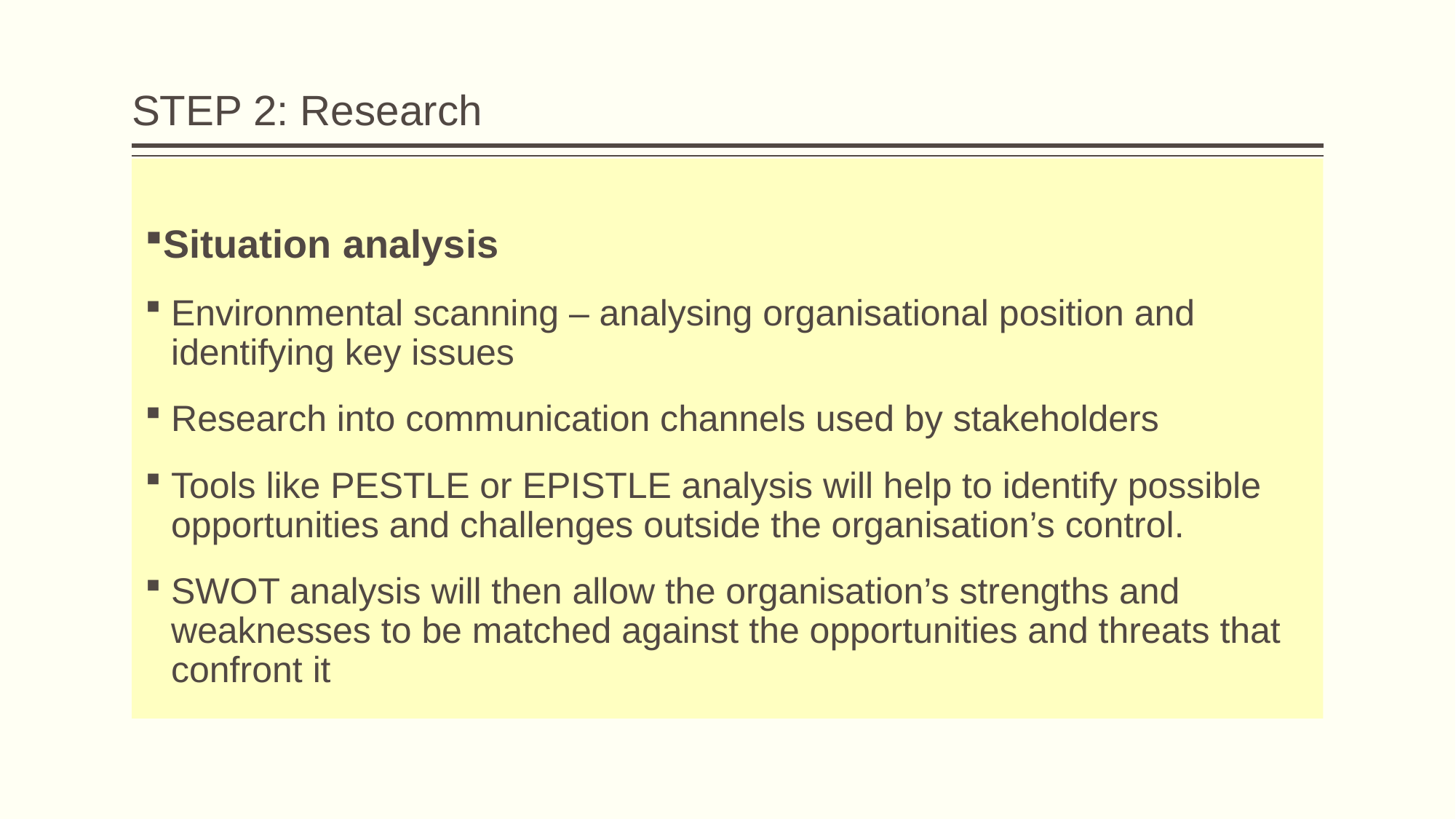

# STEP 2: Research

Situation analysis
Environmental scanning – analysing organisational position and identifying key issues
Research into communication channels used by stakeholders
Tools like PESTLE or EPISTLE analysis will help to identify possible opportunities and challenges outside the organisation’s control.
SWOT analysis will then allow the organisation’s strengths and weaknesses to be matched against the opportunities and threats that confront it